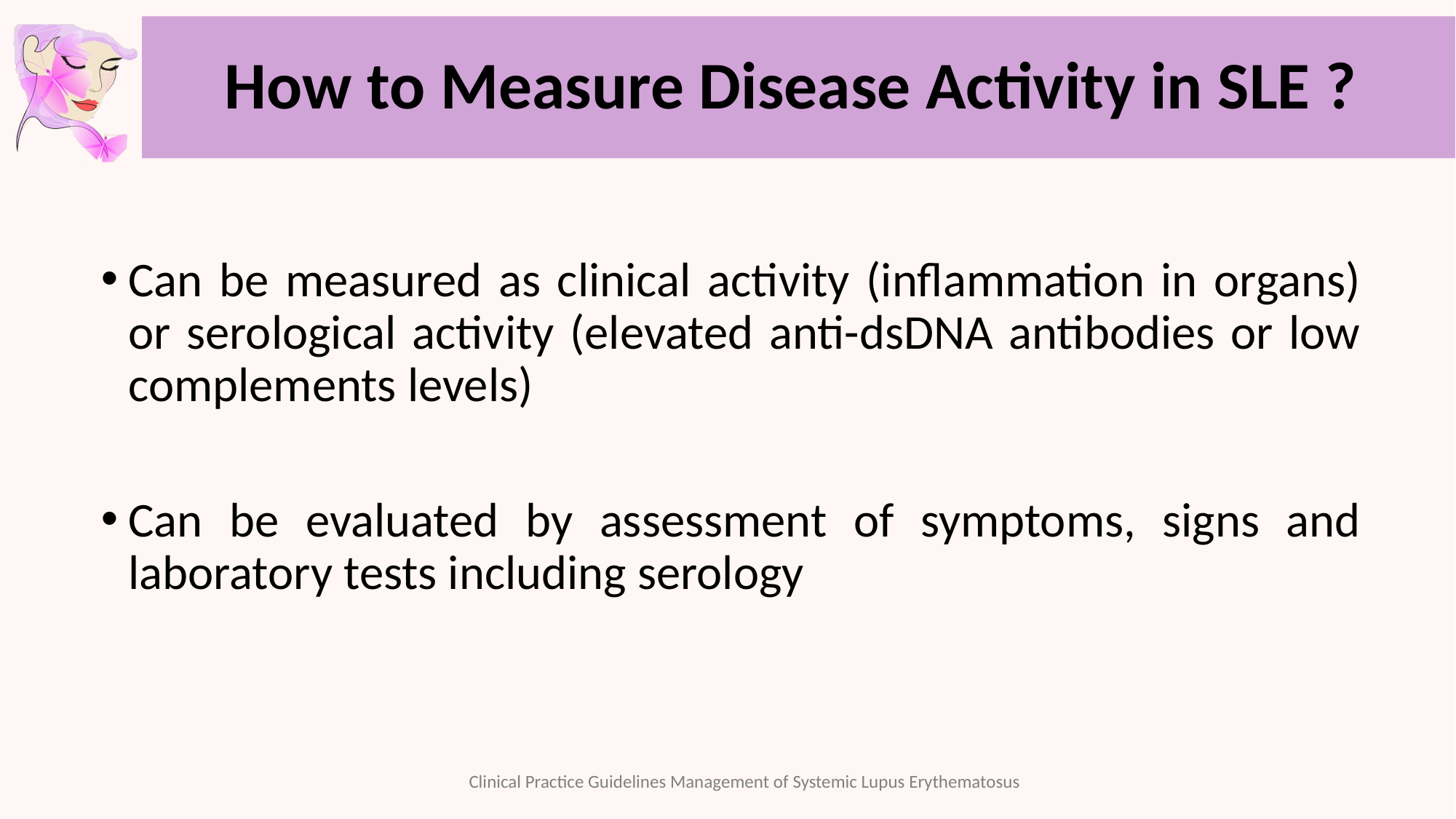

# How to Measure Disease Activity in SLE ?
Can be measured as clinical activity (inflammation in organs) or serological activity (elevated anti-dsDNA antibodies or low complements levels)

Can be evaluated by assessment of symptoms, signs and laboratory tests including serology